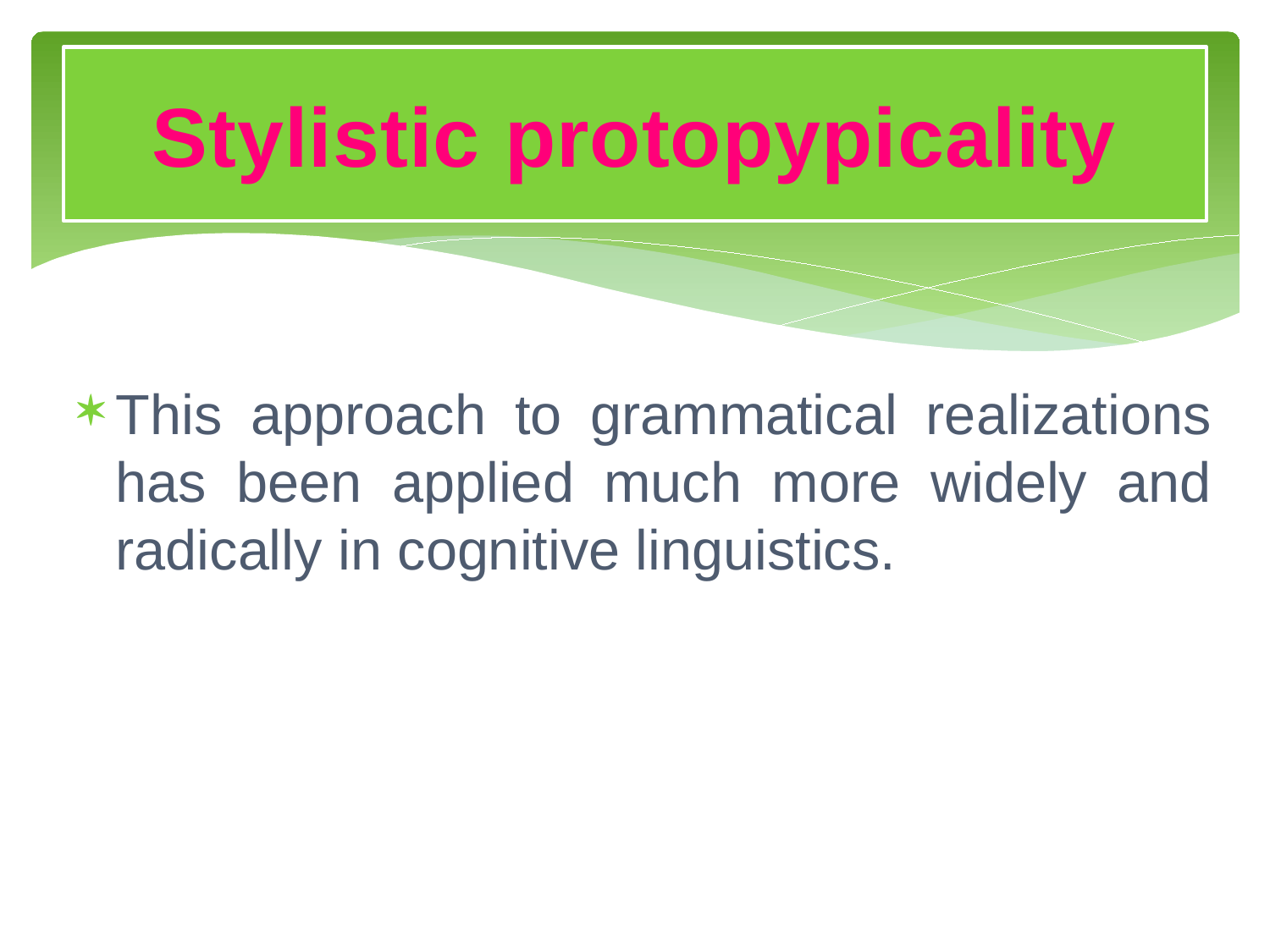

# Stylistic protopypicality
This approach to grammatical realizations has been applied much more widely and radically in cognitive linguistics.